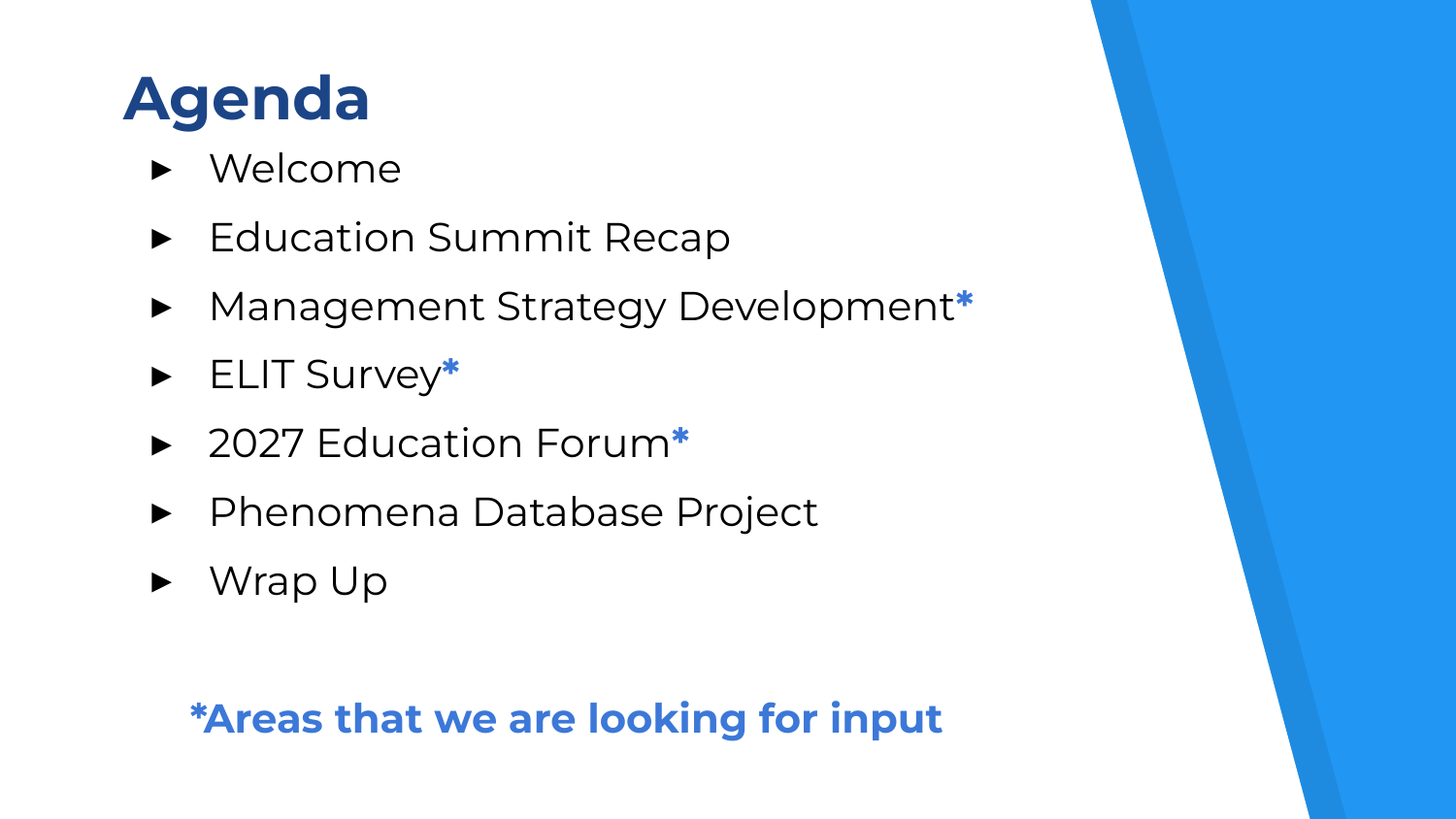

# Agenda
Welcome
Education Summit Recap
Management Strategy Development*
ELIT Survey*
2027 Education Forum*
Phenomena Database Project
Wrap Up

*Areas that we are looking for input